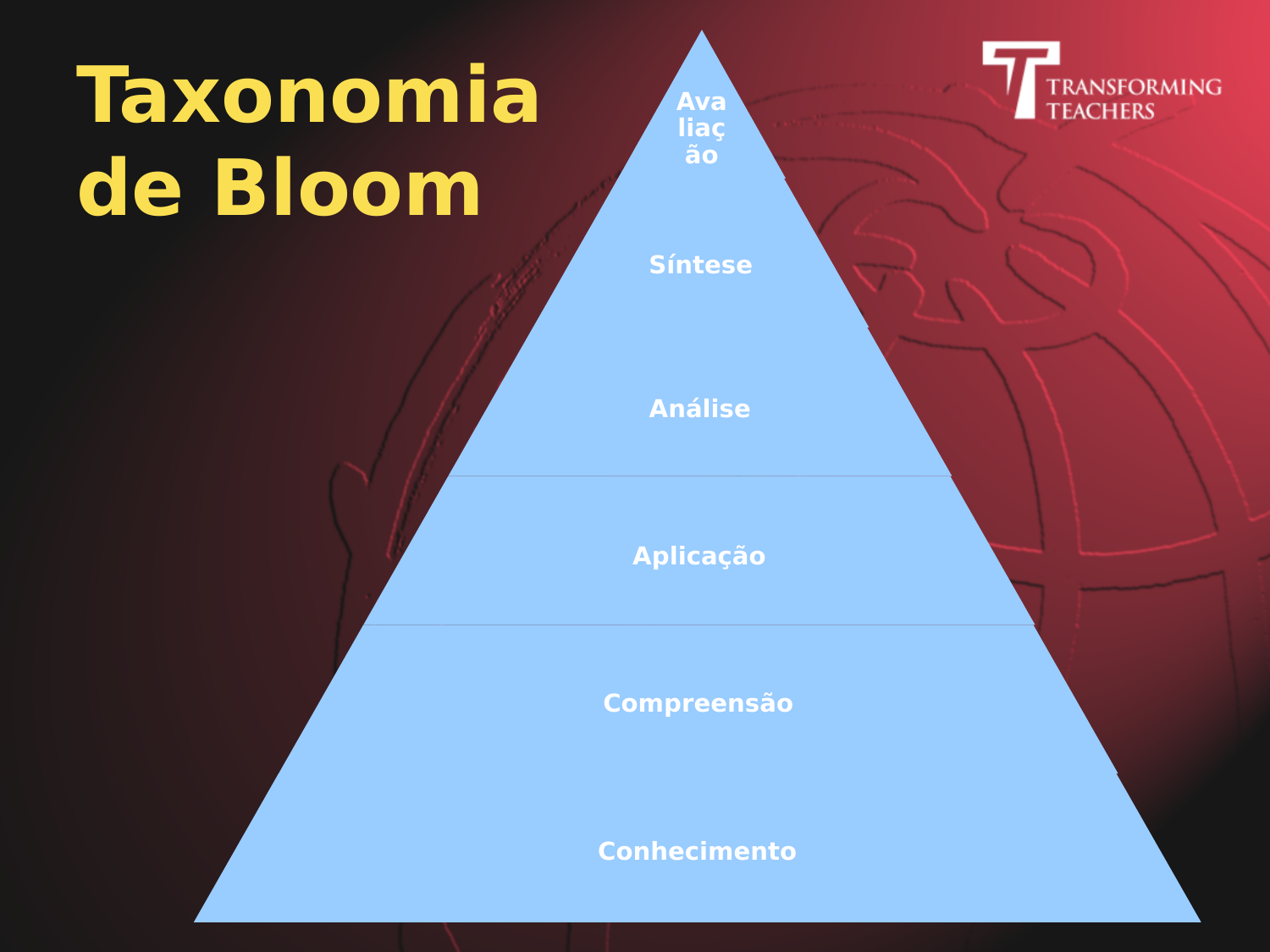

Avaliação
Síntese
Análise
Aplicação
Compreensão
Conhecimento
# Taxonomia de Bloom